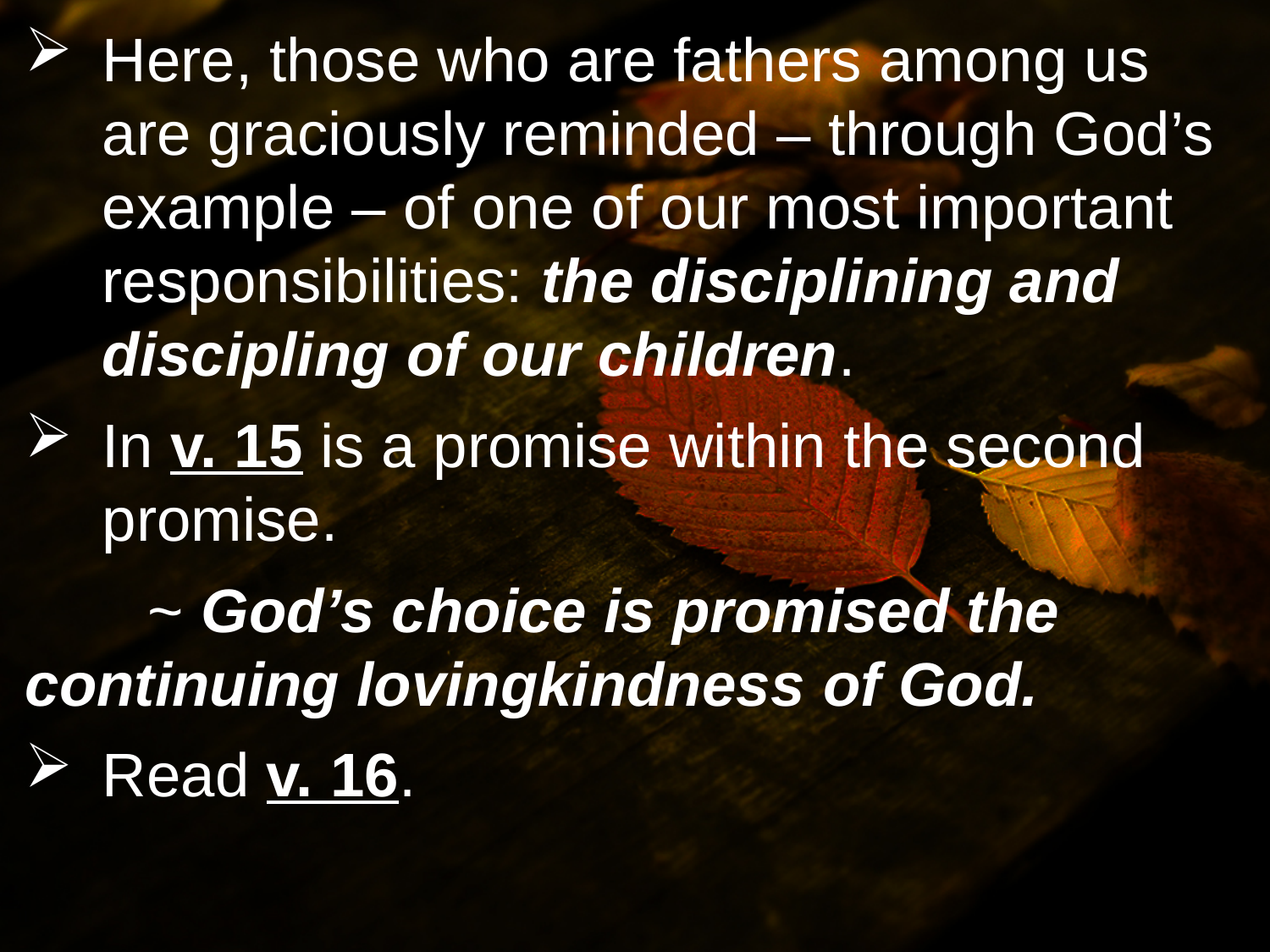

Here, those who are fathers among us are graciously reminded – through God’s example – of one of our most important responsibilities: the disciplining and discipling of our children.
In v. 15 is a promise within the second promise.
	~ God’s choice is promised the 			continuing lovingkindness of God.
Read v. 16.